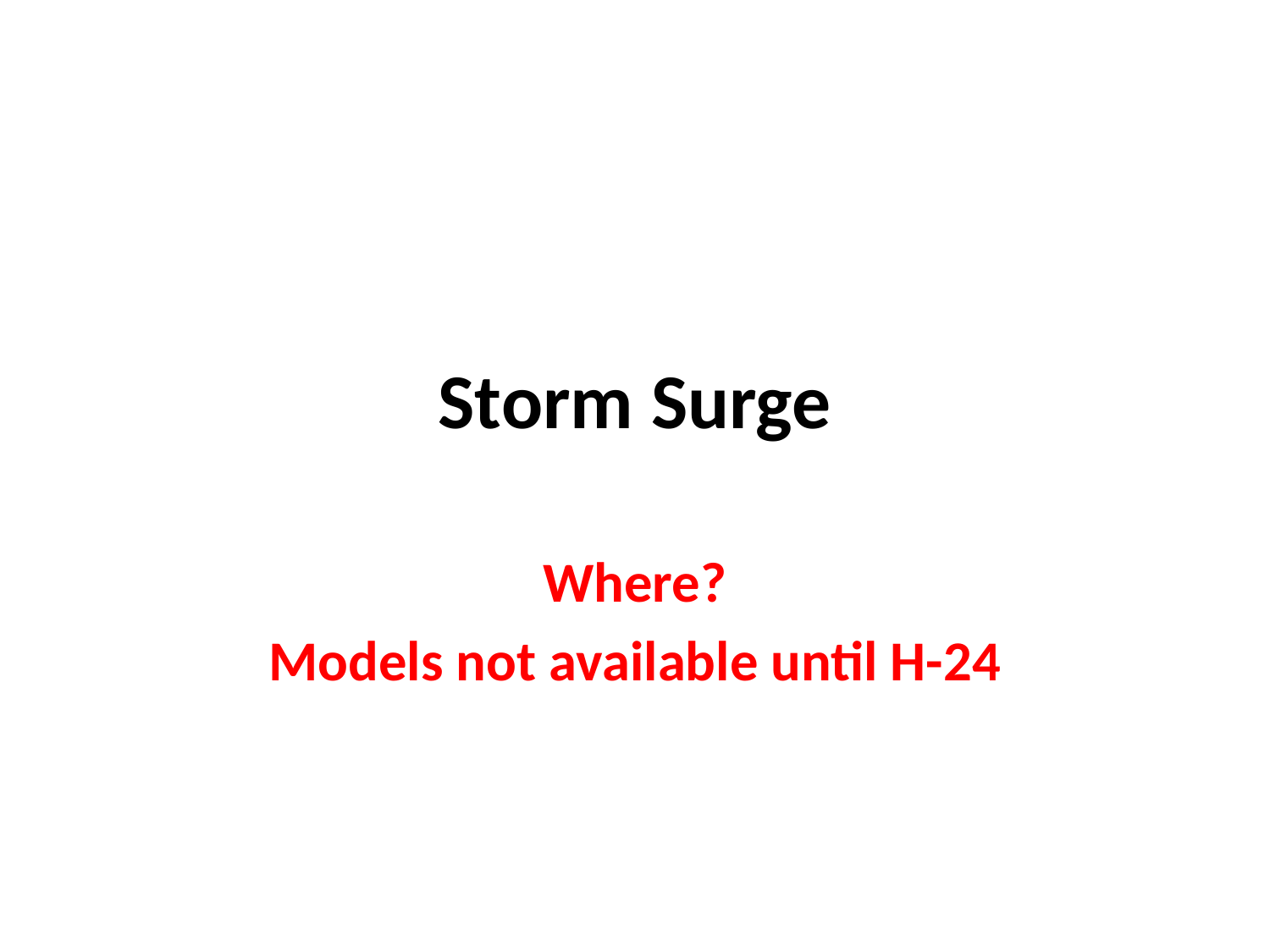

# Storm Surge
Where?
Models not available until H-24